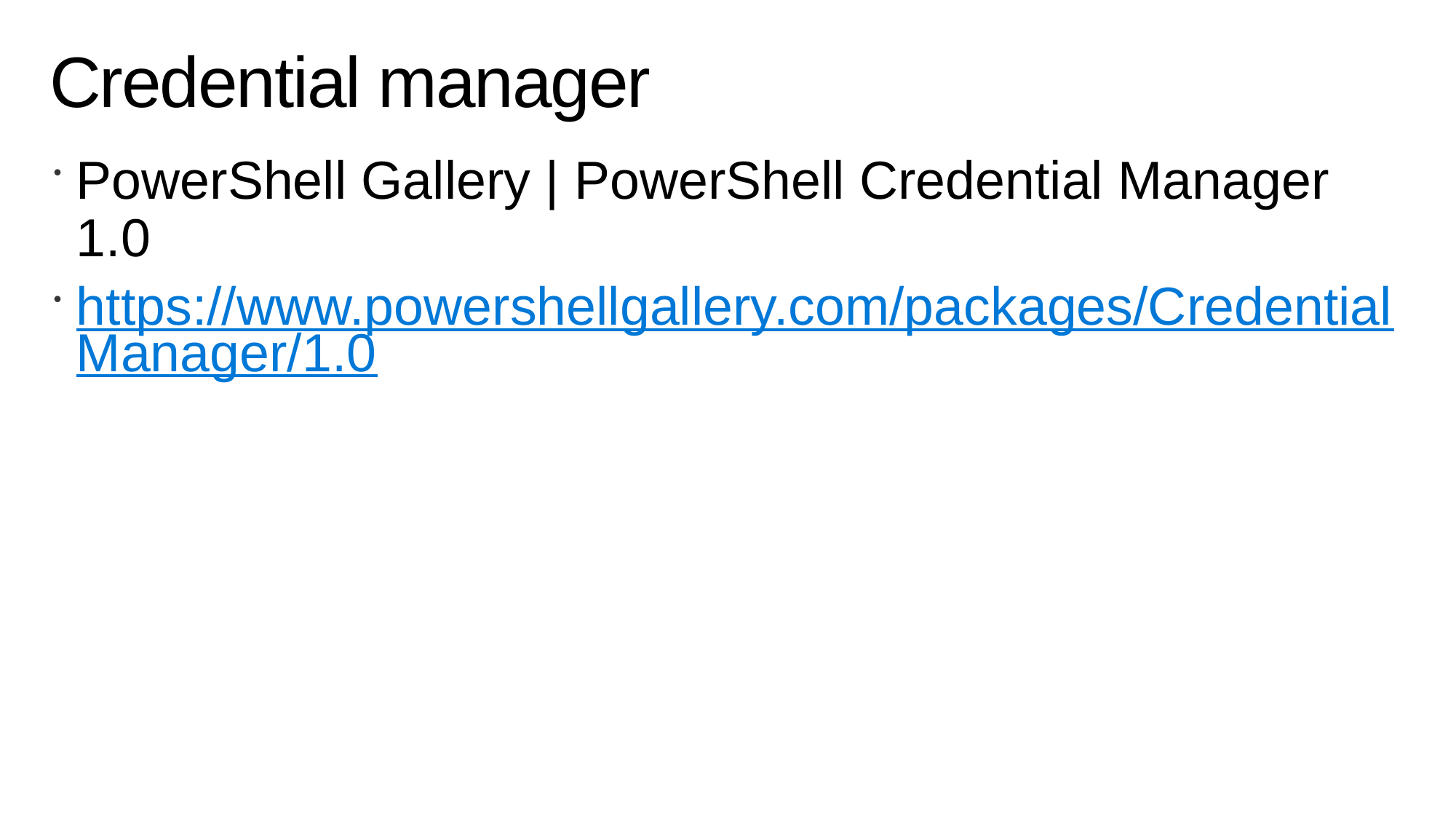

# Credential manager
PowerShell Gallery | PowerShell Credential Manager 1.0
https://www.powershellgallery.com/packages/CredentialManager/1.0